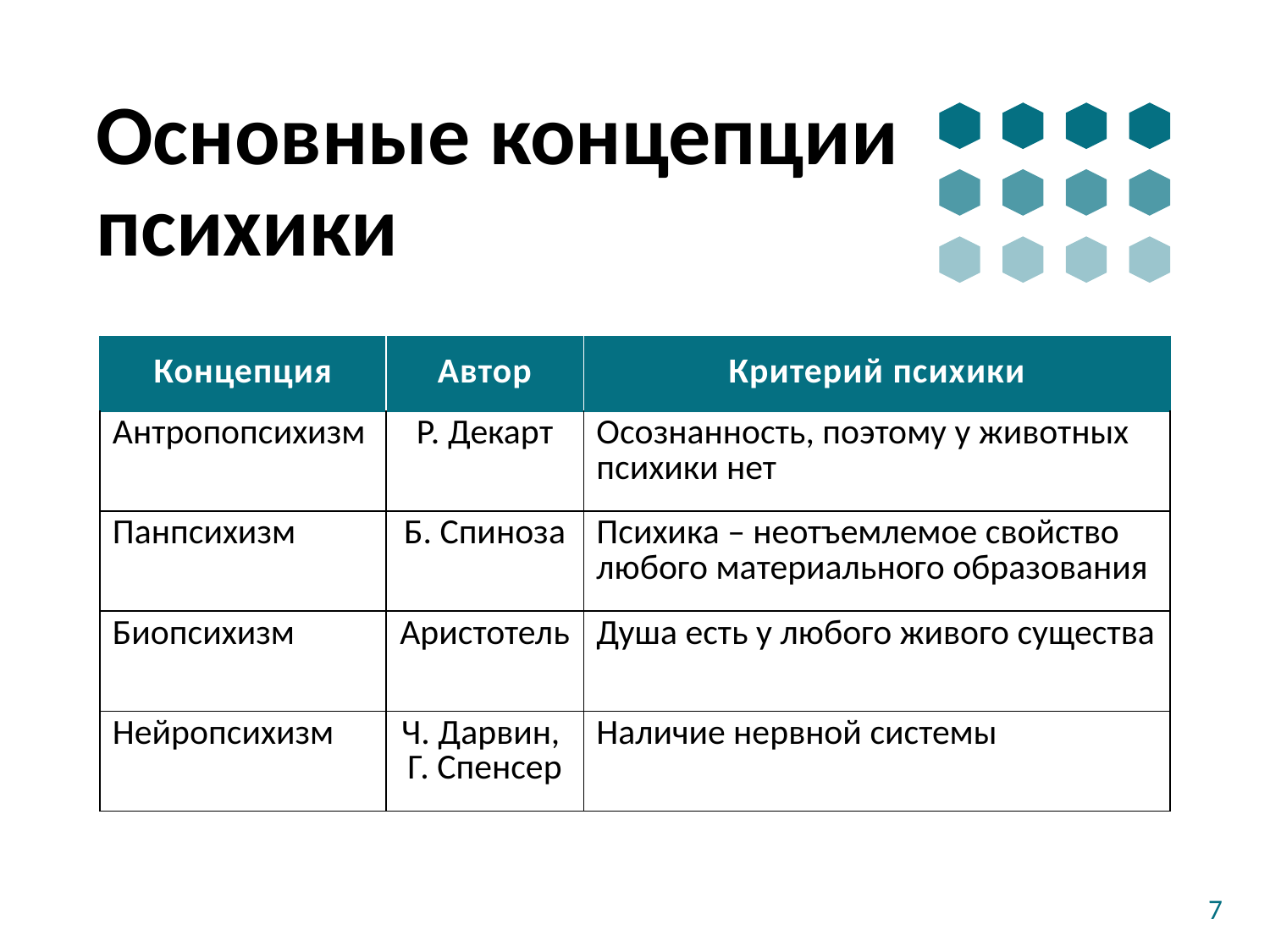

# Основные концепции психики

| Концепция | Автор | Критерий психики |
| --- | --- | --- |
| Антропопсихизм | Р. Декарт | Осознанность, поэтому у животных психики нет |
| Панпсихизм | Б. Спиноза | Психика – неотъемлемое свойство любого материального образования |
| Биопсихизм | Аристотель | Душа есть у любого живого существа |
| Нейропсихизм | Ч. Дарвин, Г. Спенсер | Наличие нервной системы |
7